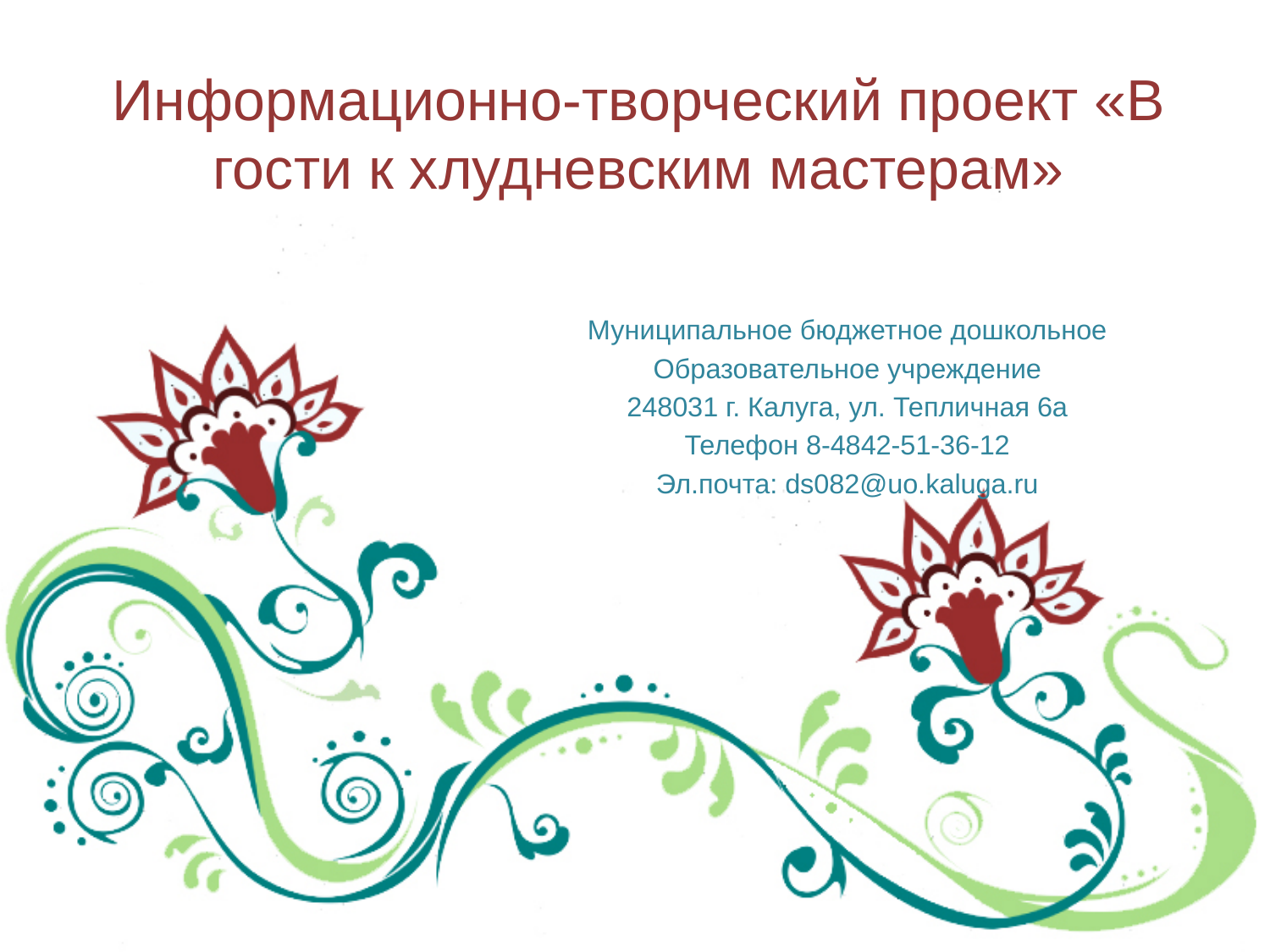

# Информационно-творческий проект «В гости к хлудневским мастерам»
Муниципальное бюджетное дошкольное
Образовательное учреждение
248031 г. Калуга, ул. Тепличная 6а
Телефон 8-4842-51-36-12
Эл.почта: ds082@uo.kaluga.ru